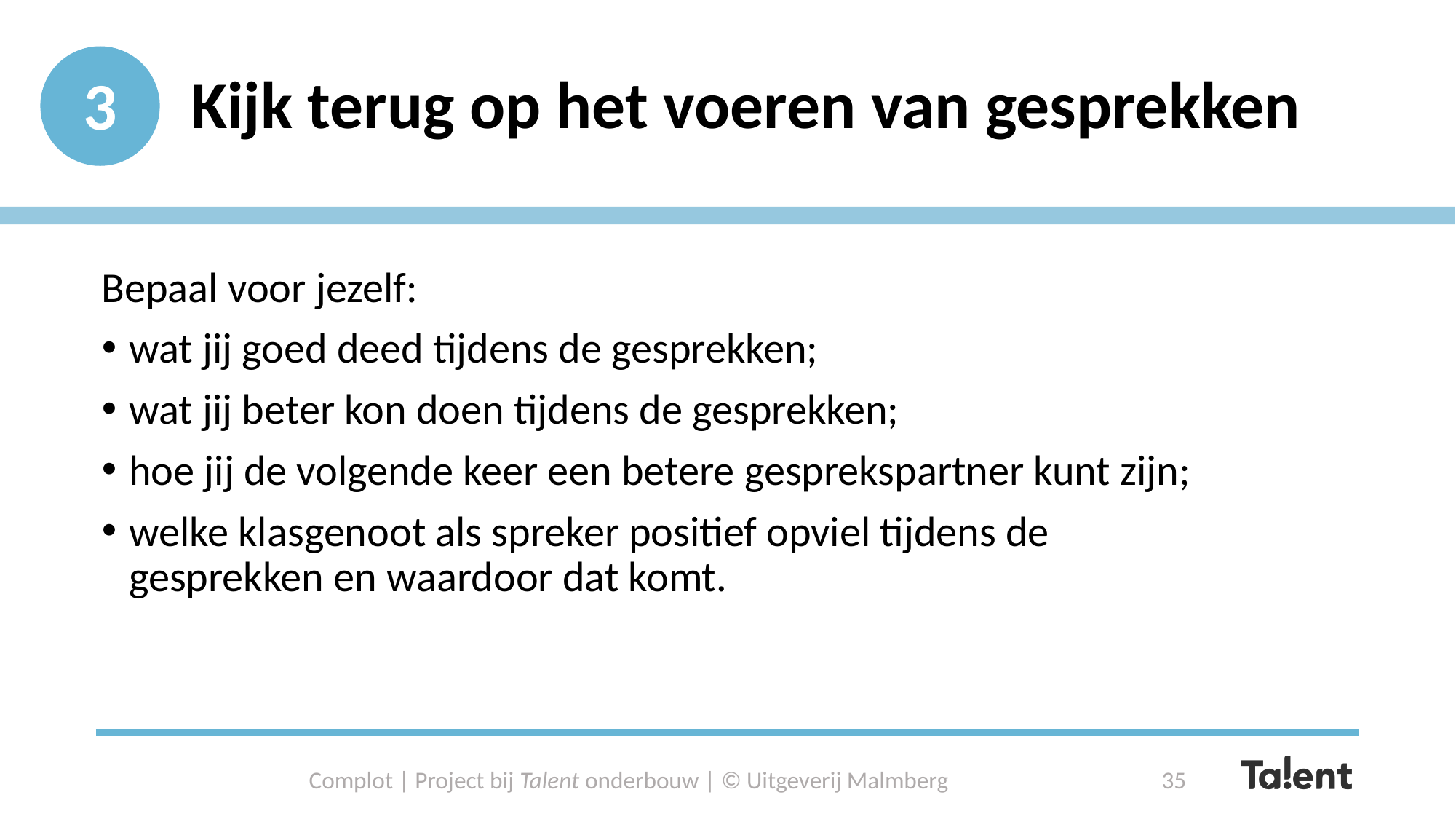

# Kijk terug op het voeren van gesprekken
3
Bepaal voor jezelf:
wat jij goed deed tijdens de gesprekken;
wat jij beter kon doen tijdens de gesprekken;
hoe jij de volgende keer een betere gesprekspartner kunt zijn;
welke klasgenoot als spreker positief opviel tijdens de gesprekken en waardoor dat komt.

Complot | Project bij Talent onderbouw | © Uitgeverij Malmberg
35